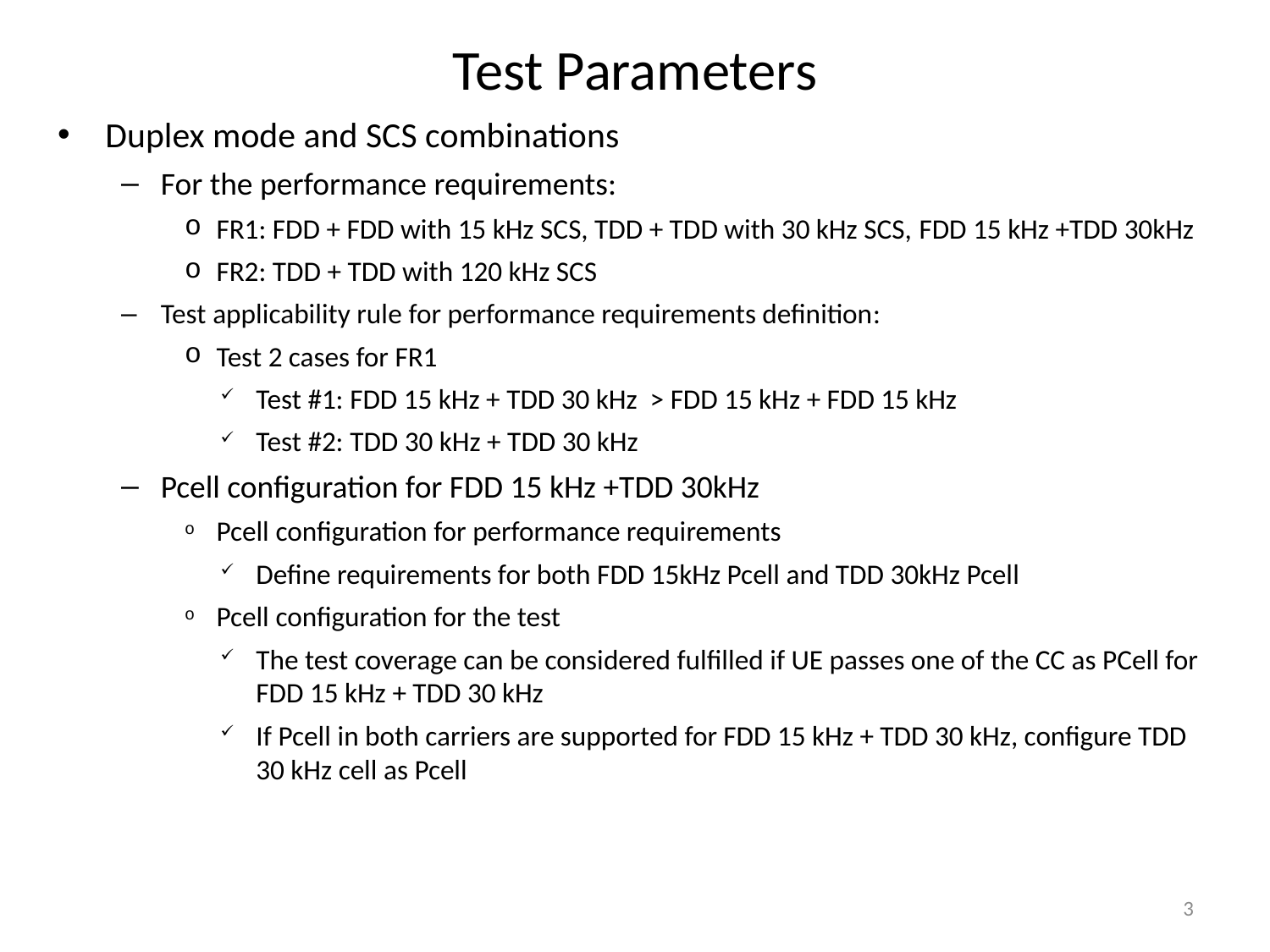

# Test Parameters
Duplex mode and SCS combinations
For the performance requirements:
FR1: FDD + FDD with 15 kHz SCS, TDD + TDD with 30 kHz SCS, FDD 15 kHz +TDD 30kHz
FR2: TDD + TDD with 120 kHz SCS
Test applicability rule for performance requirements definition:
Test 2 cases for FR1
Test #1: FDD 15 kHz + TDD 30 kHz  > FDD 15 kHz + FDD 15 kHz
Test #2: TDD 30 kHz + TDD 30 kHz
Pcell configuration for FDD 15 kHz +TDD 30kHz
Pcell configuration for performance requirements
Define requirements for both FDD 15kHz Pcell and TDD 30kHz Pcell
Pcell configuration for the test
The test coverage can be considered fulfilled if UE passes one of the CC as PCell for FDD 15 kHz + TDD 30 kHz
If Pcell in both carriers are supported for FDD 15 kHz + TDD 30 kHz, configure TDD 30 kHz cell as Pcell

3